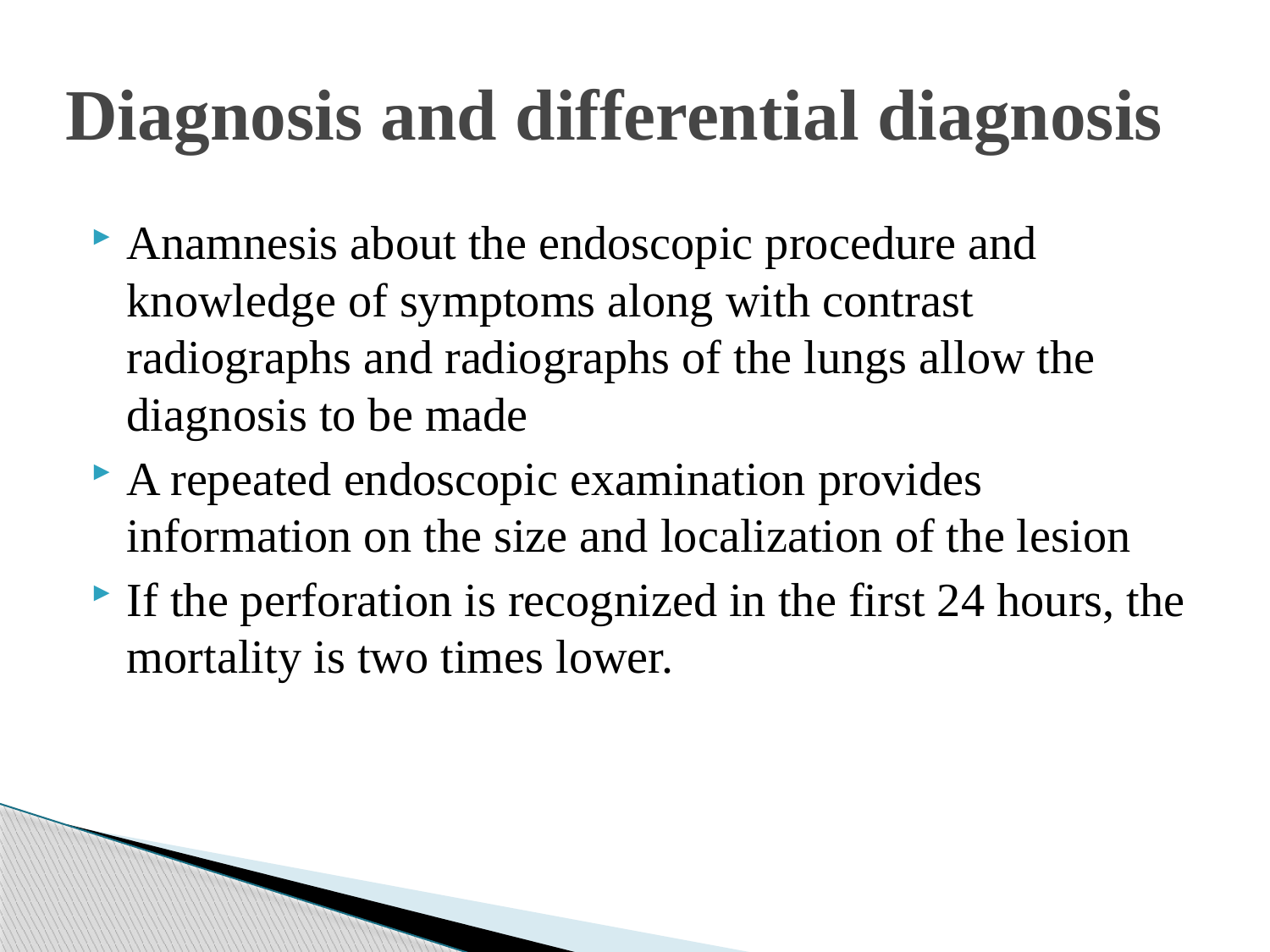

# Diagnosis and differential diagnosis
Anamnesis about the endoscopic procedure and knowledge of symptoms along with contrast radiographs and radiographs of the lungs allow the diagnosis to be made
A repeated endoscopic examination provides information on the size and localization of the lesion
If the perforation is recognized in the first 24 hours, the mortality is two times lower.